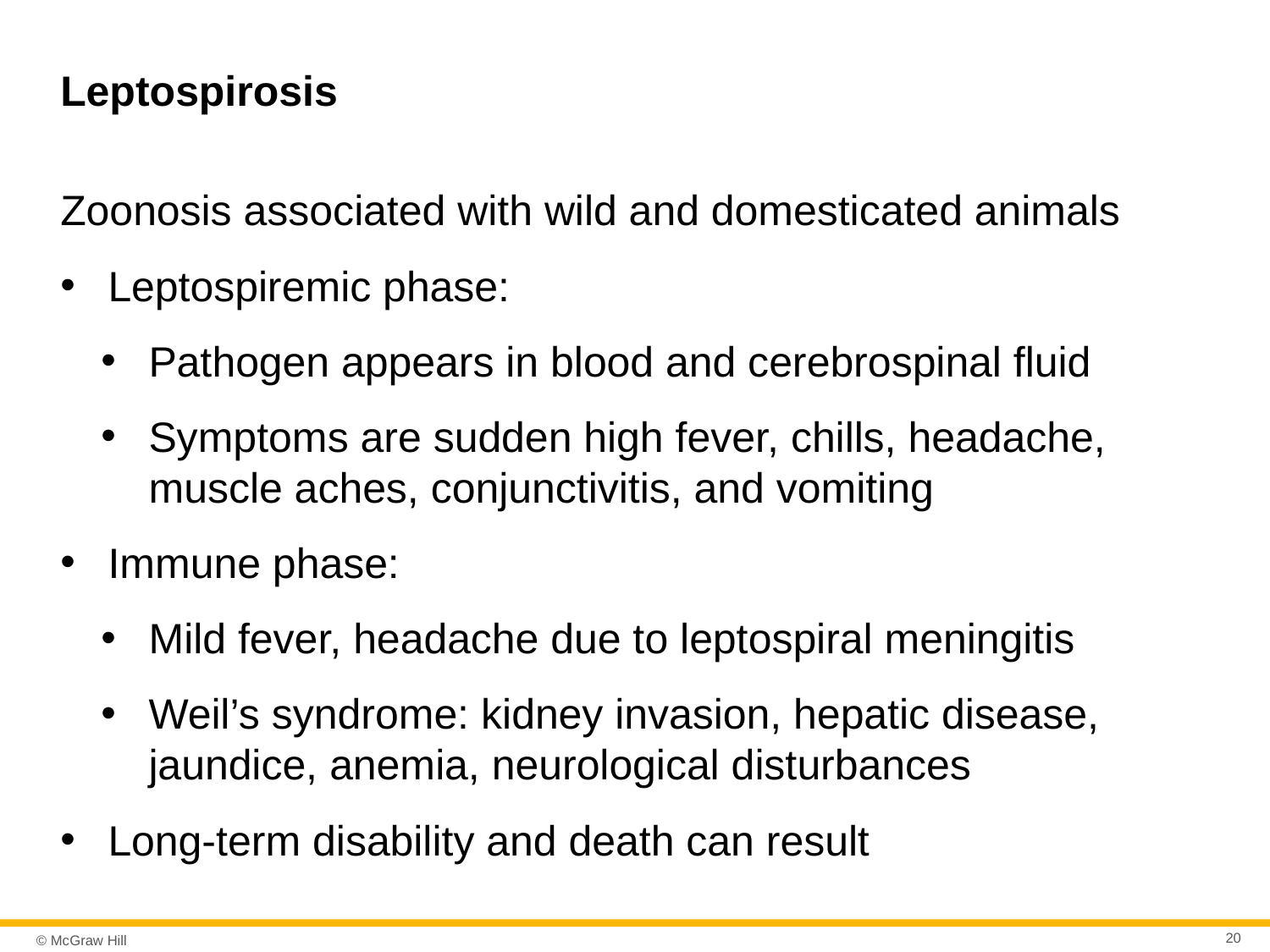

# Leptospirosis
Zoonosis associated with wild and domesticated animals
Leptospiremic phase:
Pathogen appears in blood and cerebrospinal fluid
Symptoms are sudden high fever, chills, headache, muscle aches, conjunctivitis, and vomiting
Immune phase:
Mild fever, headache due to leptospiral meningitis
Weil’s syndrome: kidney invasion, hepatic disease, jaundice, anemia, neurological disturbances
Long-term disability and death can result